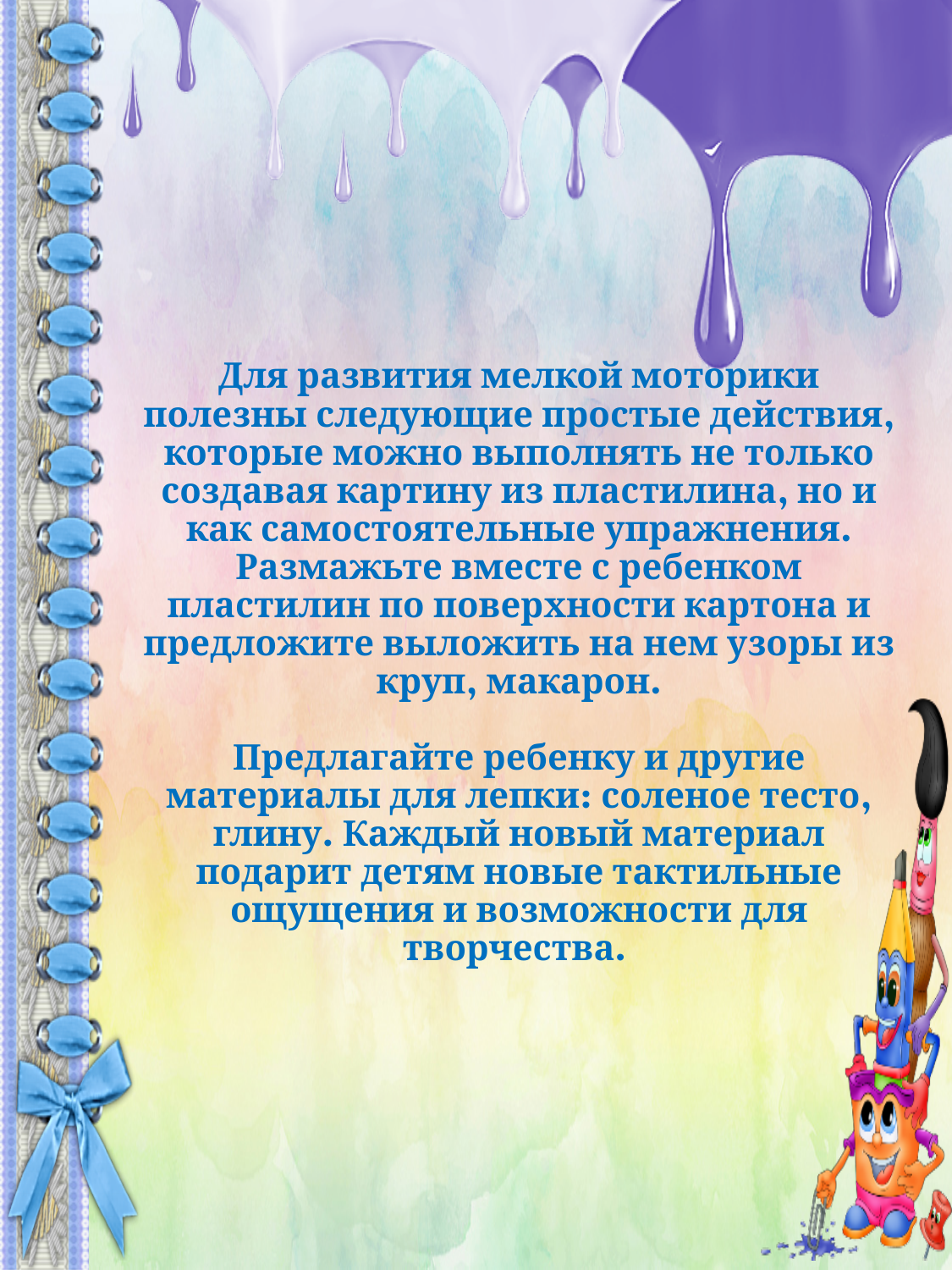

Для развития мелкой моторики полезны следующие простые действия, которые можно выполнять не только создавая картину из пластилина, но и как самостоятельные упражнения.
Размажьте вместе с ребенком пластилин по поверхности картона и предложите выложить на нем узоры из круп, макарон.
Предлагайте ребенку и другие материалы для лепки: соленое тесто, глину. Каждый новый материал подарит детям новые тактильные ощущения и возможности для творчества.